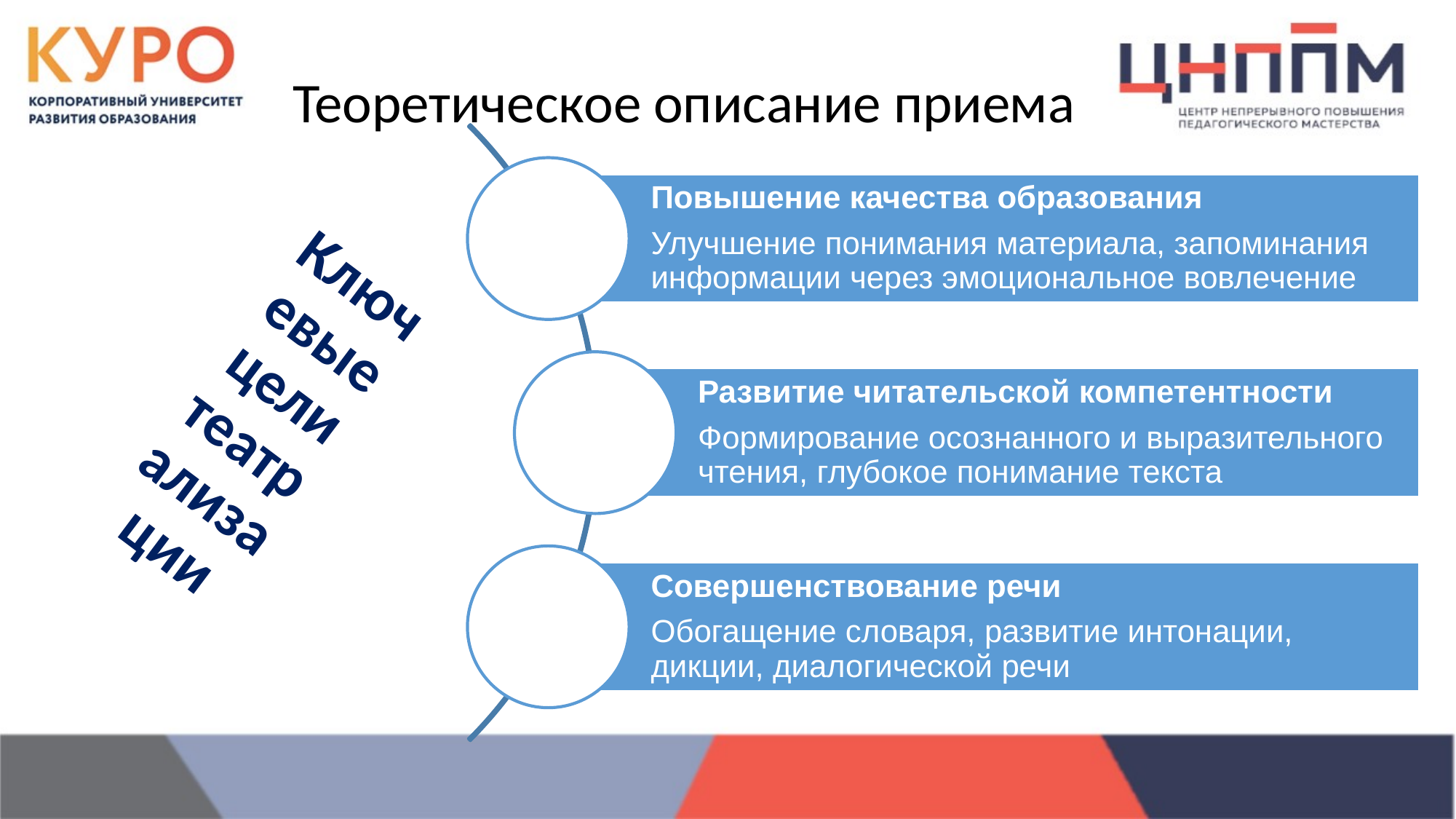

# Теоретическое описание приема
Повышение качества образования
Улучшение понимания материала, запоминания информации через эмоциональное вовлечение
Развитие читательской компетентности
Формирование осознанного и выразительного чтения, глубокое понимание текста
Совершенствование речи
Обогащение словаря, развитие интонации, дикции, диалогической речи
Ключевые цели театрализации